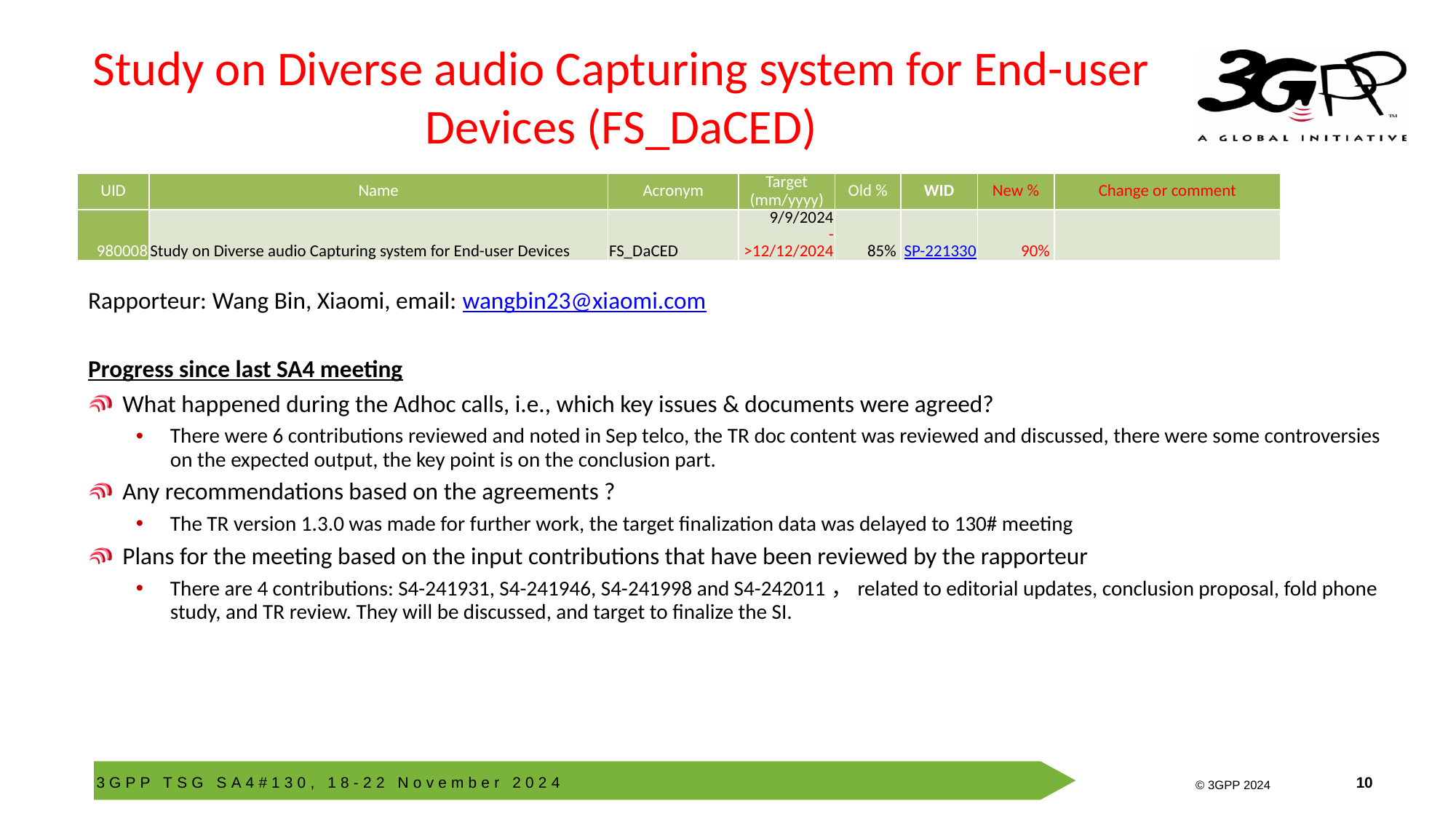

# Study on Diverse audio Capturing system for End-user Devices (FS_DaCED)
| UID | Name | Acronym | Target (mm/yyyy) | Old % | WID | New % | Change or comment |
| --- | --- | --- | --- | --- | --- | --- | --- |
| 980008 | Study on Diverse audio Capturing system for End-user Devices | FS\_DaCED | 9/9/2024 ->12/12/2024 | 85% | SP-221330 | 90% |  |
Rapporteur: Wang Bin, Xiaomi, email: wangbin23@xiaomi.com

Progress since last SA4 meeting
What happened during the Adhoc calls, i.e., which key issues & documents were agreed?
There were 6 contributions reviewed and noted in Sep telco, the TR doc content was reviewed and discussed, there were some controversies on the expected output, the key point is on the conclusion part.
Any recommendations based on the agreements ?
The TR version 1.3.0 was made for further work, the target finalization data was delayed to 130# meeting
Plans for the meeting based on the input contributions that have been reviewed by the rapporteur
There are 4 contributions: S4-241931, S4-241946, S4-241998 and S4-242011，related to editorial updates, conclusion proposal, fold phone study, and TR review. They will be discussed, and target to finalize the SI.